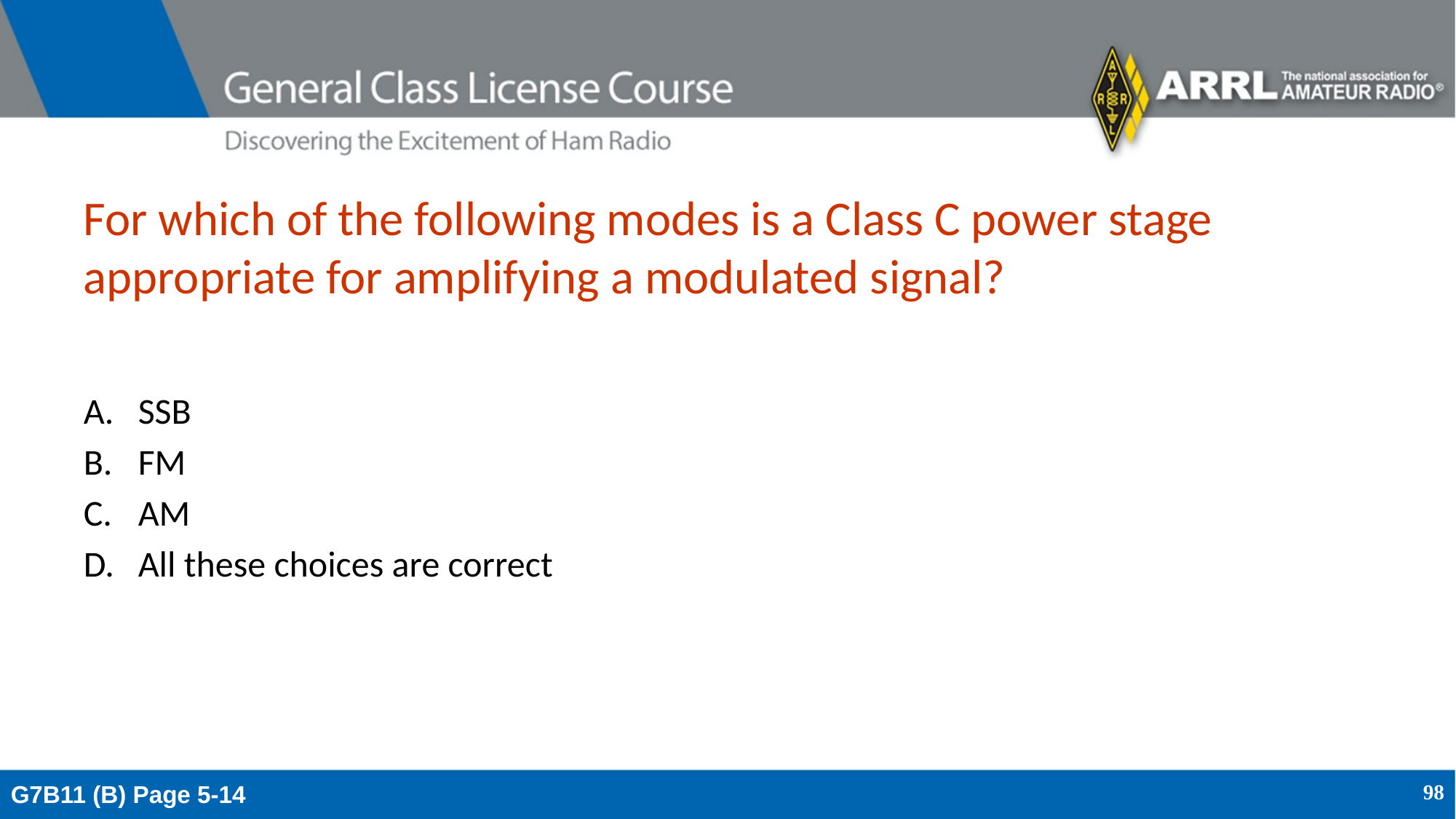

# For which of the following modes is a Class C power stage appropriate for amplifying a modulated signal?
SSB
FM
AM
All these choices are correct
G7B11 (B) Page 5-14
98